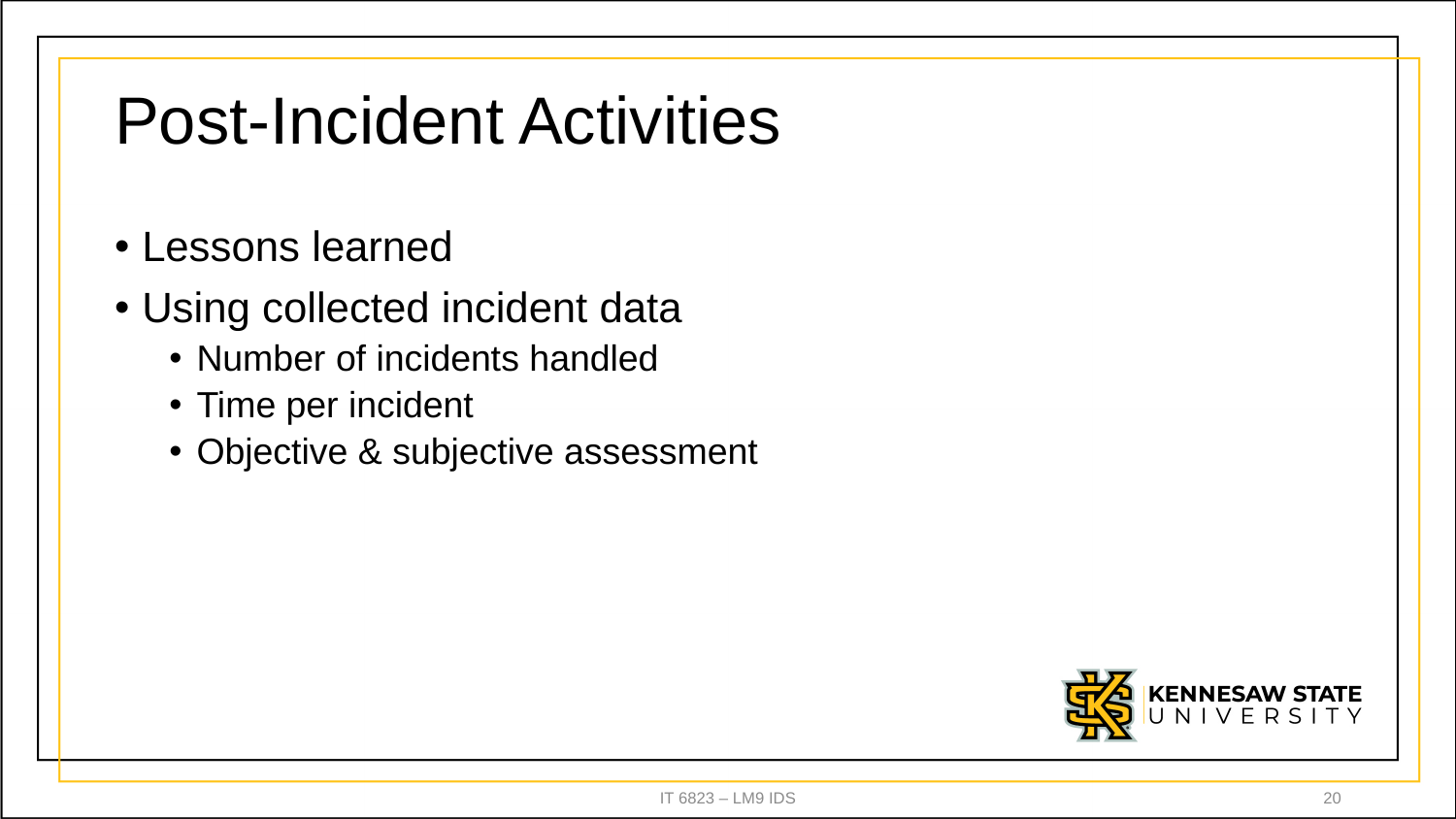

# Post-Incident Activities
Lessons learned
Using collected incident data
Number of incidents handled
Time per incident
Objective & subjective assessment

IT 6823 – LM9 IDS
20